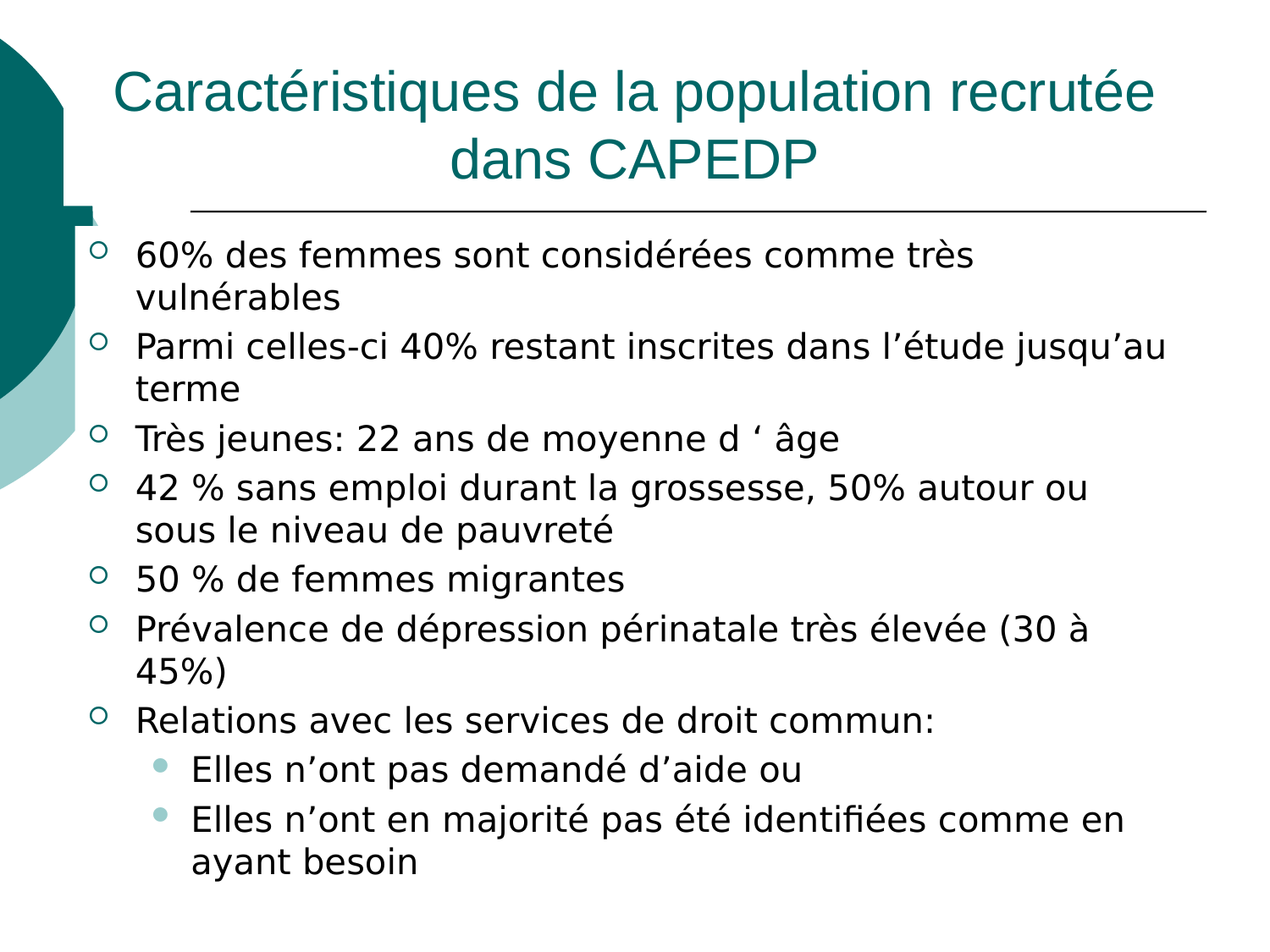

Caractéristiques de la population recrutée dans CAPEDP
60% des femmes sont considérées comme très vulnérables
Parmi celles-ci 40% restant inscrites dans l’étude jusqu’au terme
Très jeunes: 22 ans de moyenne d ‘ âge
42 % sans emploi durant la grossesse, 50% autour ou sous le niveau de pauvreté
50 % de femmes migrantes
Prévalence de dépression périnatale très élevée (30 à 45%)
Relations avec les services de droit commun:
Elles n’ont pas demandé d’aide ou
Elles n’ont en majorité pas été identifiées comme en ayant besoin